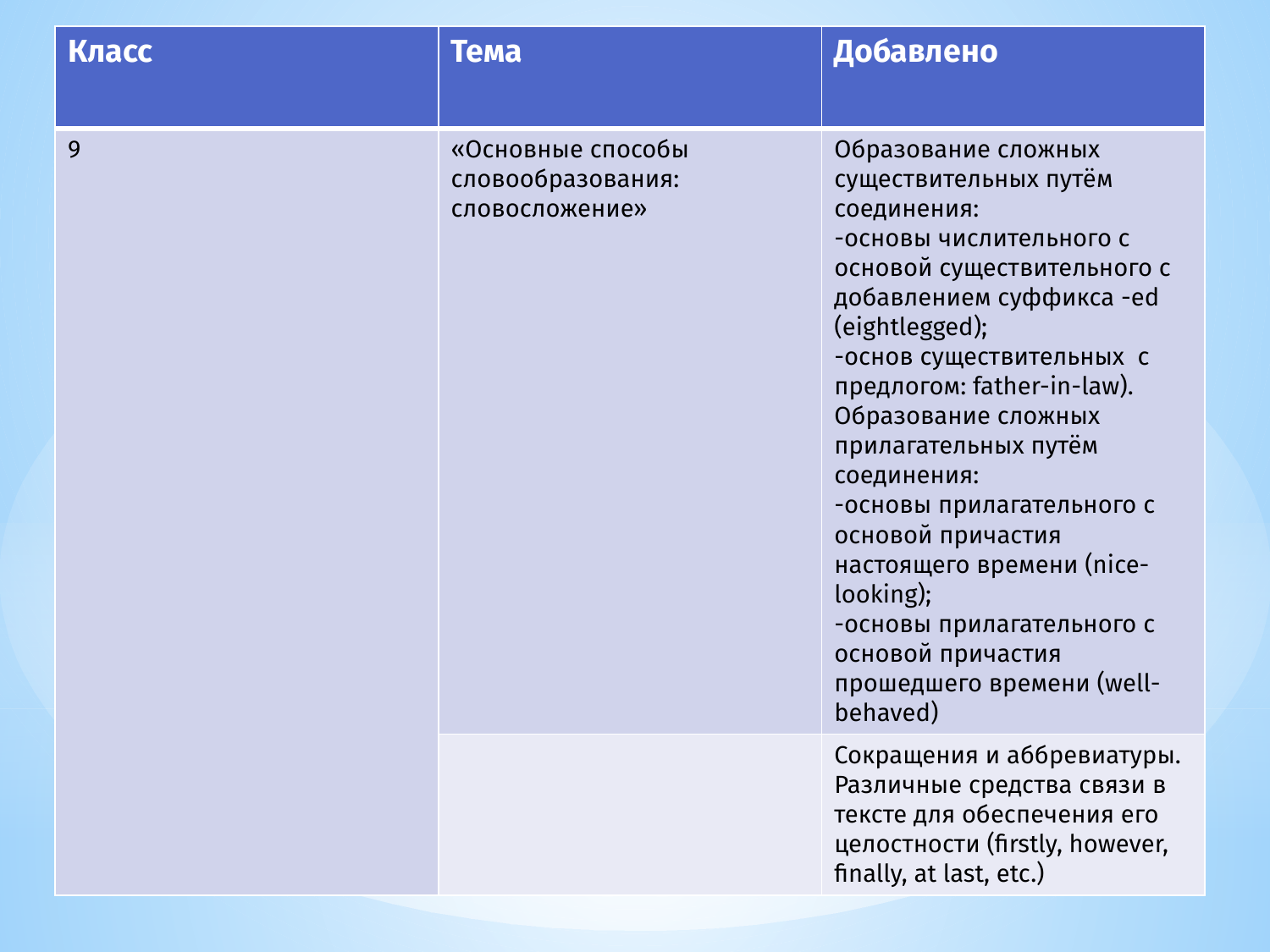

| Класс | Тема | Добавлено |
| --- | --- | --- |
| 9 | «Основные способы словообразования: словосложение» | Образование сложных существительных путём соединения: -основы числительного с основой существительного с добавлением суффикса -ed (eightlegged); -основ существительных с предлогом: father-in-law). Образование сложных прилагательных путём соединения: -основы прилагательного с основой причастия настоящего времени (nice-looking); -основы прилагательного с основой причастия прошедшего времени (well-behaved) |
|  |  | Сокращения и аббревиатуры. Различные средства связи в тексте для обеспечения его целостности (firstly, however, finally, at last, etc.) |